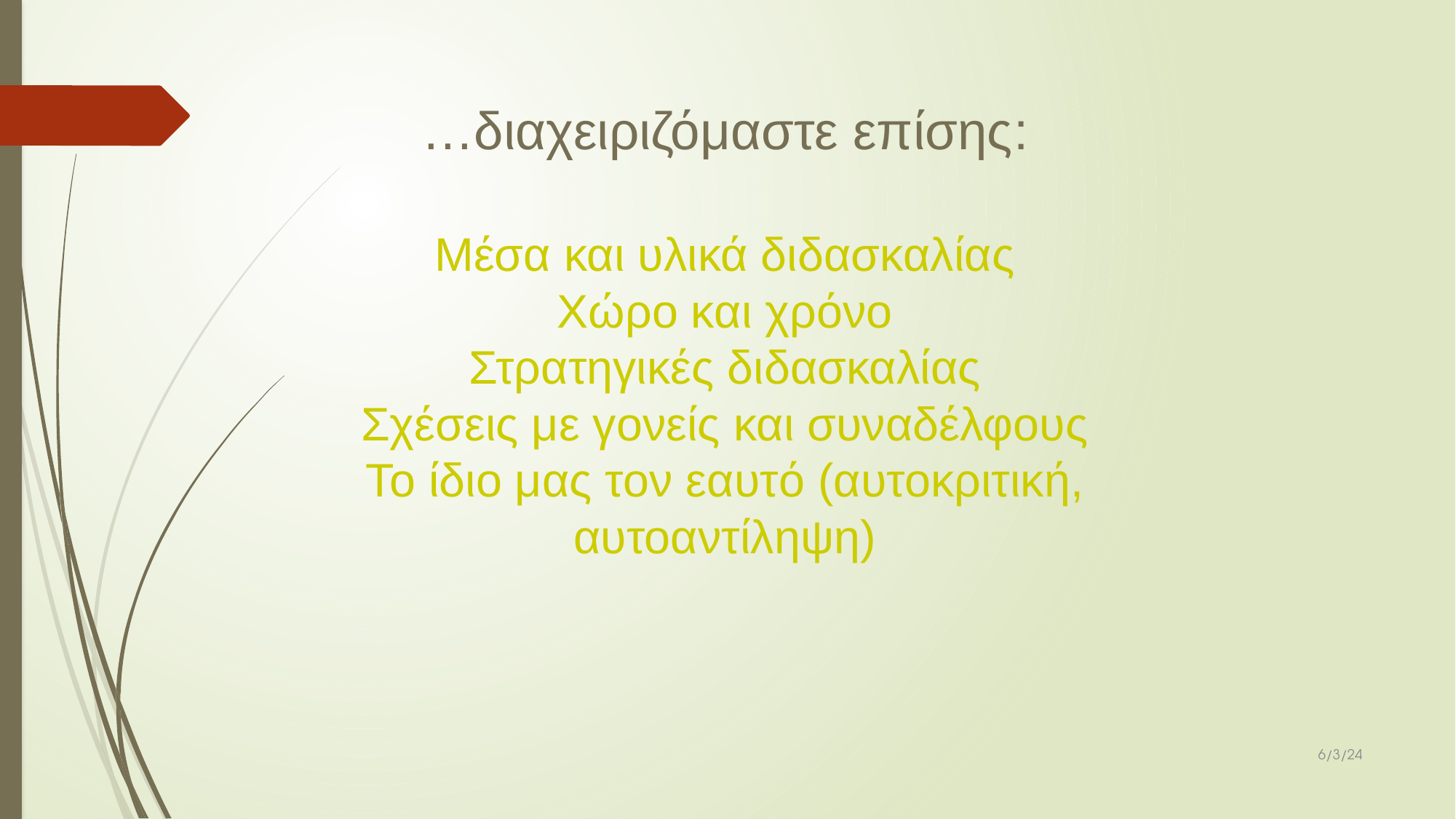

# …διαχειριζόμαστε επίσης: Μέσα και υλικά διδασκαλίας Χώρο και χρόνο Στρατηγικές διδασκαλίας Σχέσεις με γονείς και συναδέλφους Το ίδιο μας τον εαυτό (αυτοκριτική, αυτοαντίληψη)
6/3/24